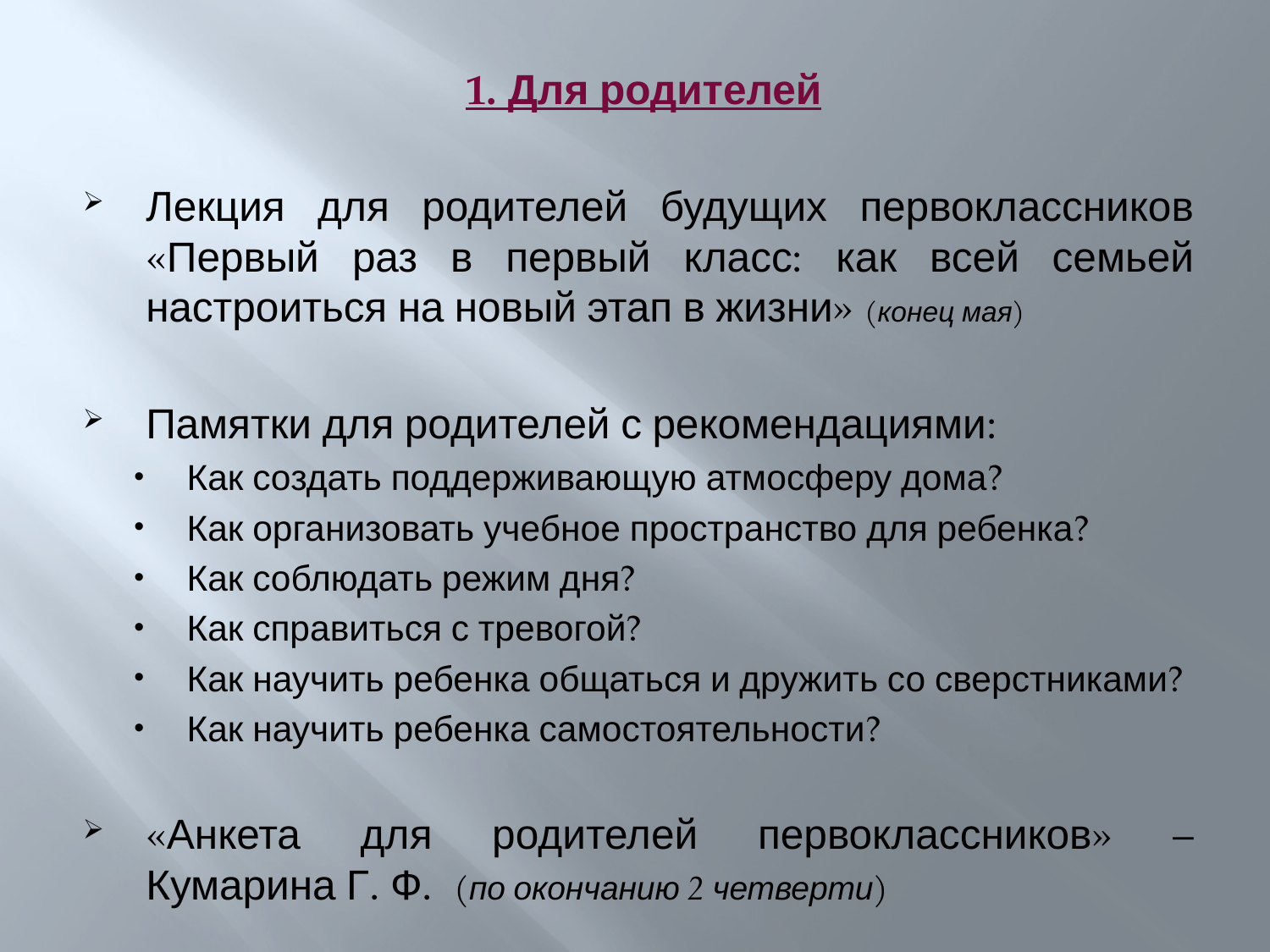

1. Для родителей

Лекция для родителей будущих первоклассников «Первый раз в первый класс: как всей семьей настроиться на новый этап в жизни» (конец мая)

Памятки для родителей с рекомендациями:
Как создать поддерживающую атмосферу дома?
Как организовать учебное пространство для ребенка?
Как соблюдать режим дня?
Как справиться с тревогой?
Как научить ребенка общаться и дружить со сверстниками?
Как научить ребенка самостоятельности?

«Анкета для родителей первоклассников» – Кумарина Г. Ф.  (по окончанию 2 четверти)